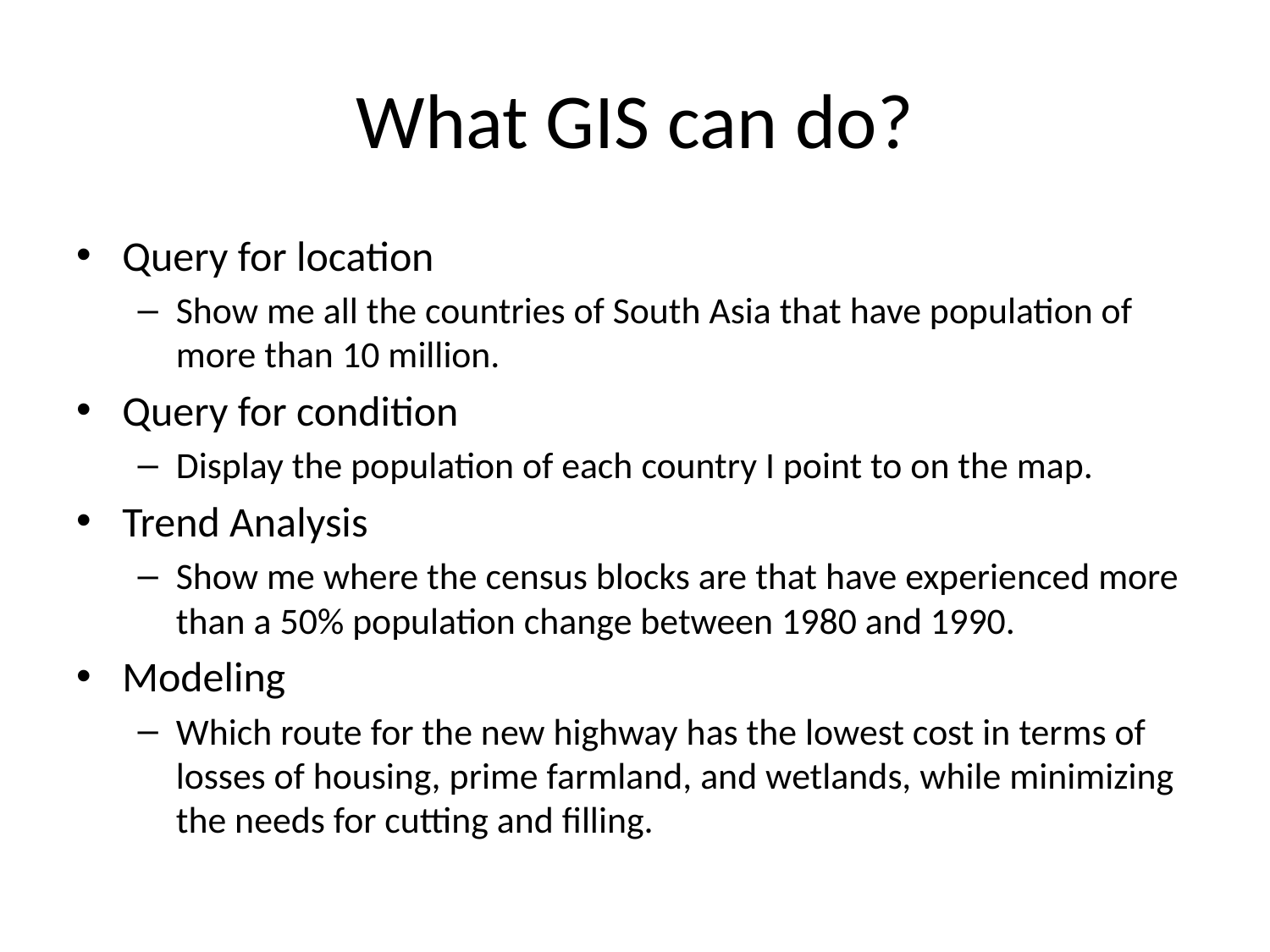

# What GIS can do?
Query for location
Show me all the countries of South Asia that have population of more than 10 million.
Query for condition
Display the population of each country I point to on the map.
Trend Analysis
Show me where the census blocks are that have experienced more than a 50% population change between 1980 and 1990.
Modeling
Which route for the new highway has the lowest cost in terms of losses of housing, prime farmland, and wetlands, while minimizing the needs for cutting and filling.